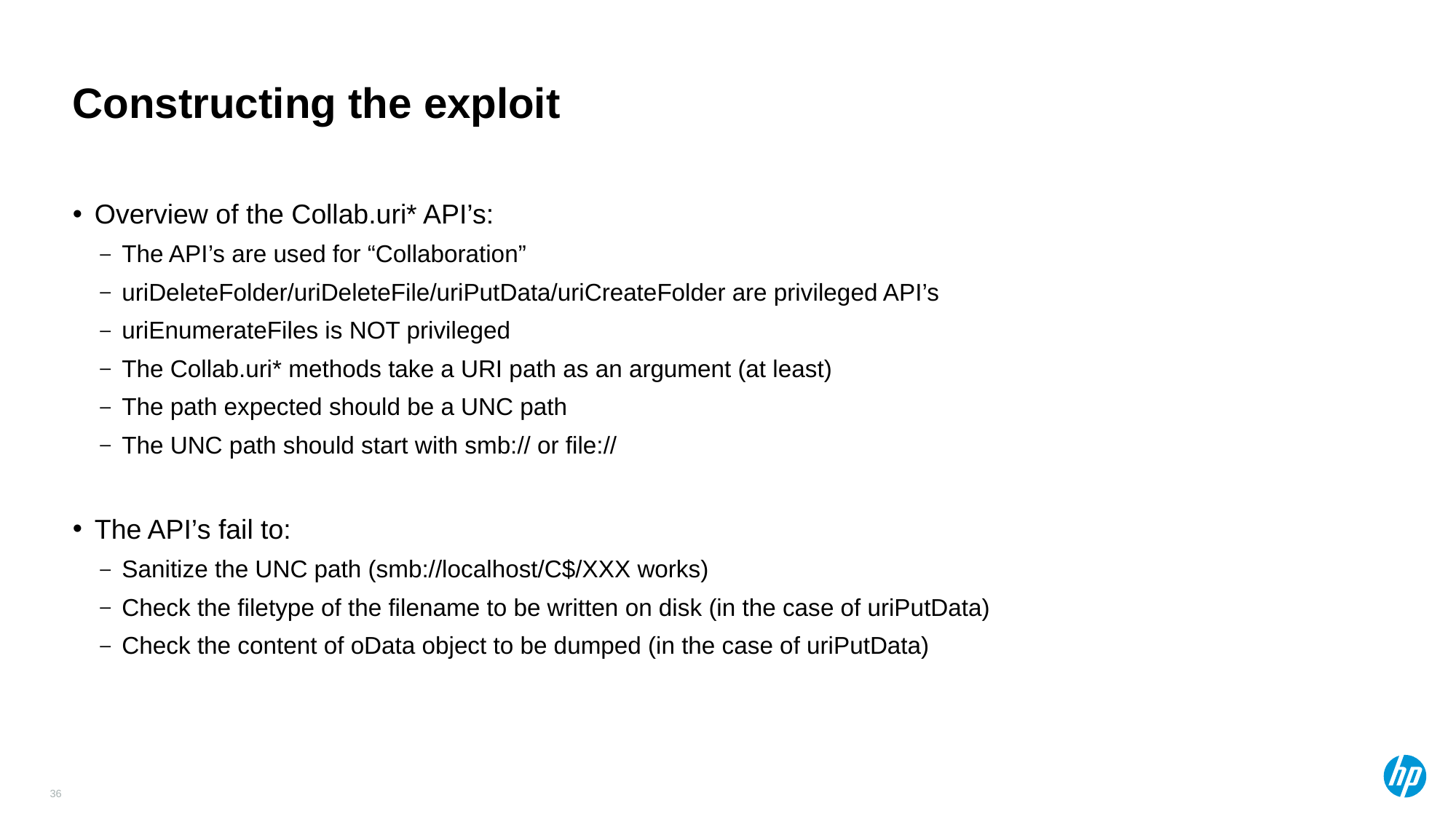

# Constructing the exploit
Overview of the Collab.uri* API’s:
The API’s are used for “Collaboration”
uriDeleteFolder/uriDeleteFile/uriPutData/uriCreateFolder are privileged API’s
uriEnumerateFiles is NOT privileged
The Collab.uri* methods take a URI path as an argument (at least)
The path expected should be a UNC path
The UNC path should start with smb:// or file://

The API’s fail to:
Sanitize the UNC path (smb://localhost/C$/XXX works)
Check the filetype of the filename to be written on disk (in the case of uriPutData)
Check the content of oData object to be dumped (in the case of uriPutData)

36